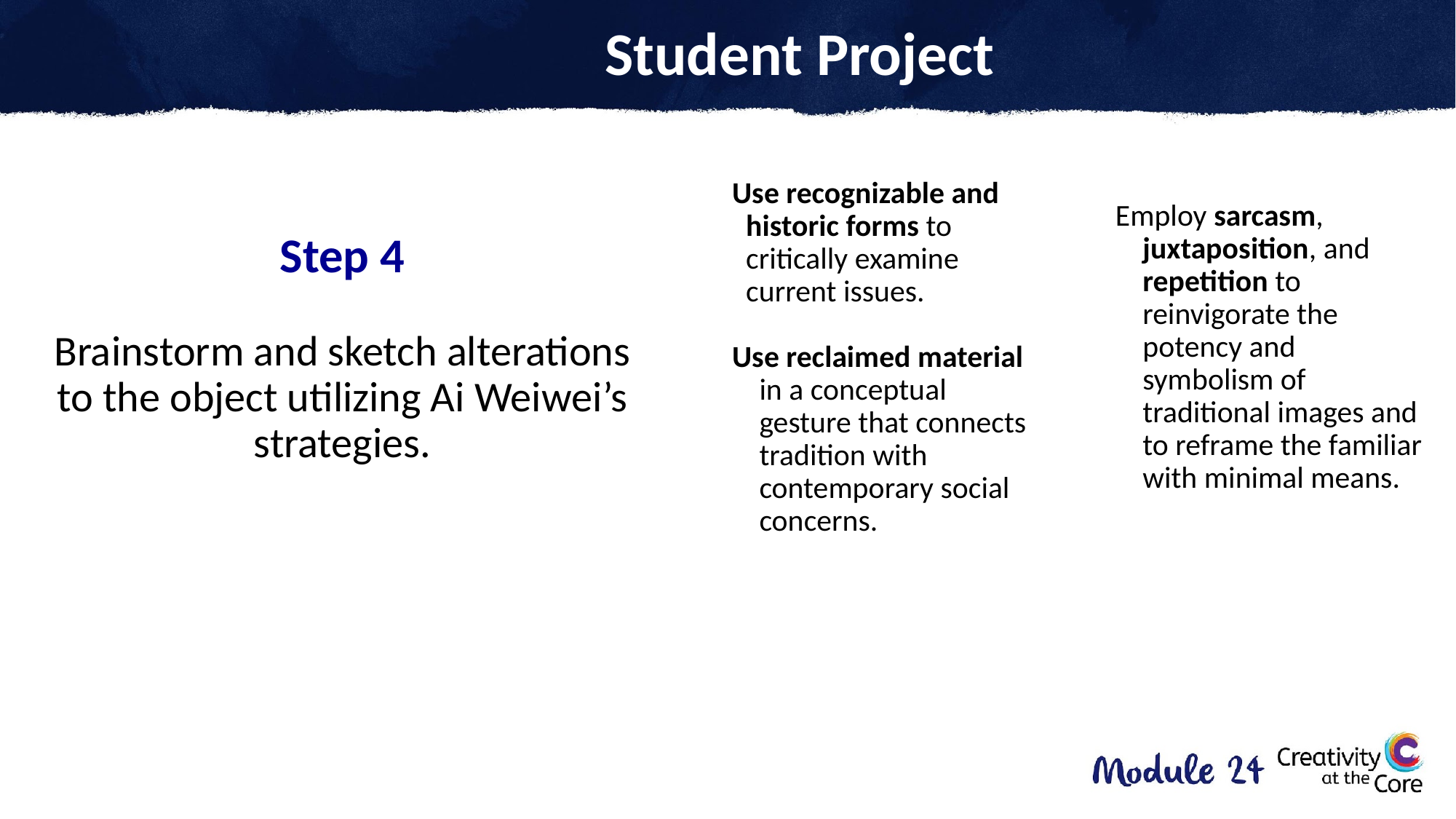

# Student Project

Employ sarcasm, juxtaposition, and repetition to reinvigorate the potency and symbolism of traditional images and to reframe the familiar with minimal means.
Step 4

Brainstorm and sketch alterations to the object utilizing Ai Weiwei’s strategies.

Use recognizable and
  historic forms to
  critically examine
  current issues.

Use reclaimed material in a conceptual gesture that connects tradition with contemporary social concerns.